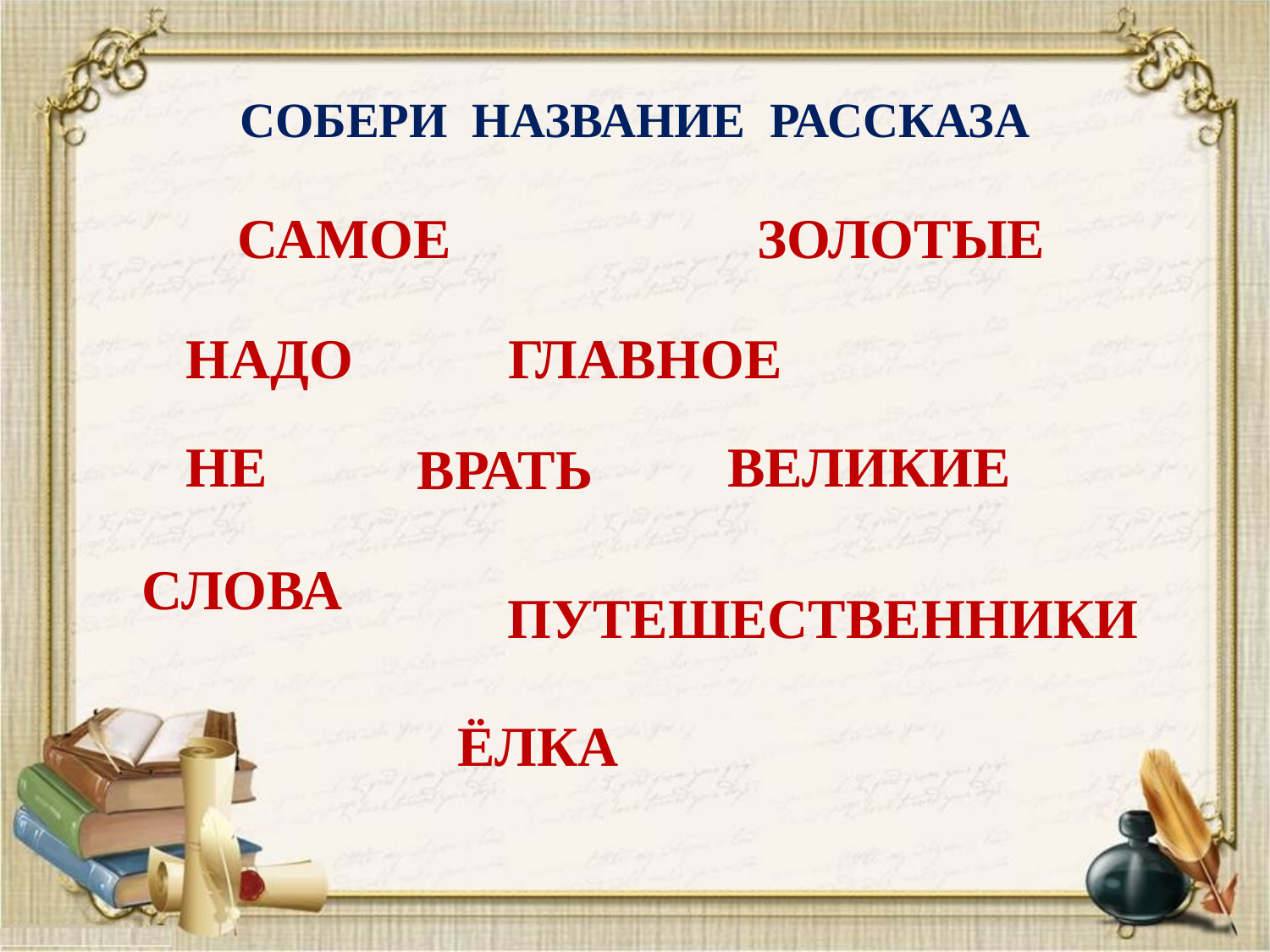

# СОБЕРИ  НАЗВАНИЕ  РАССКАЗА
САМОЕ
ЗОЛОТЫЕ
ГЛАВНОЕ
НАДО
НЕ
ВЕЛИКИЕ
ВРАТЬ
СЛОВА
ПУТЕШЕСТВЕННИКИ
ЁЛКА